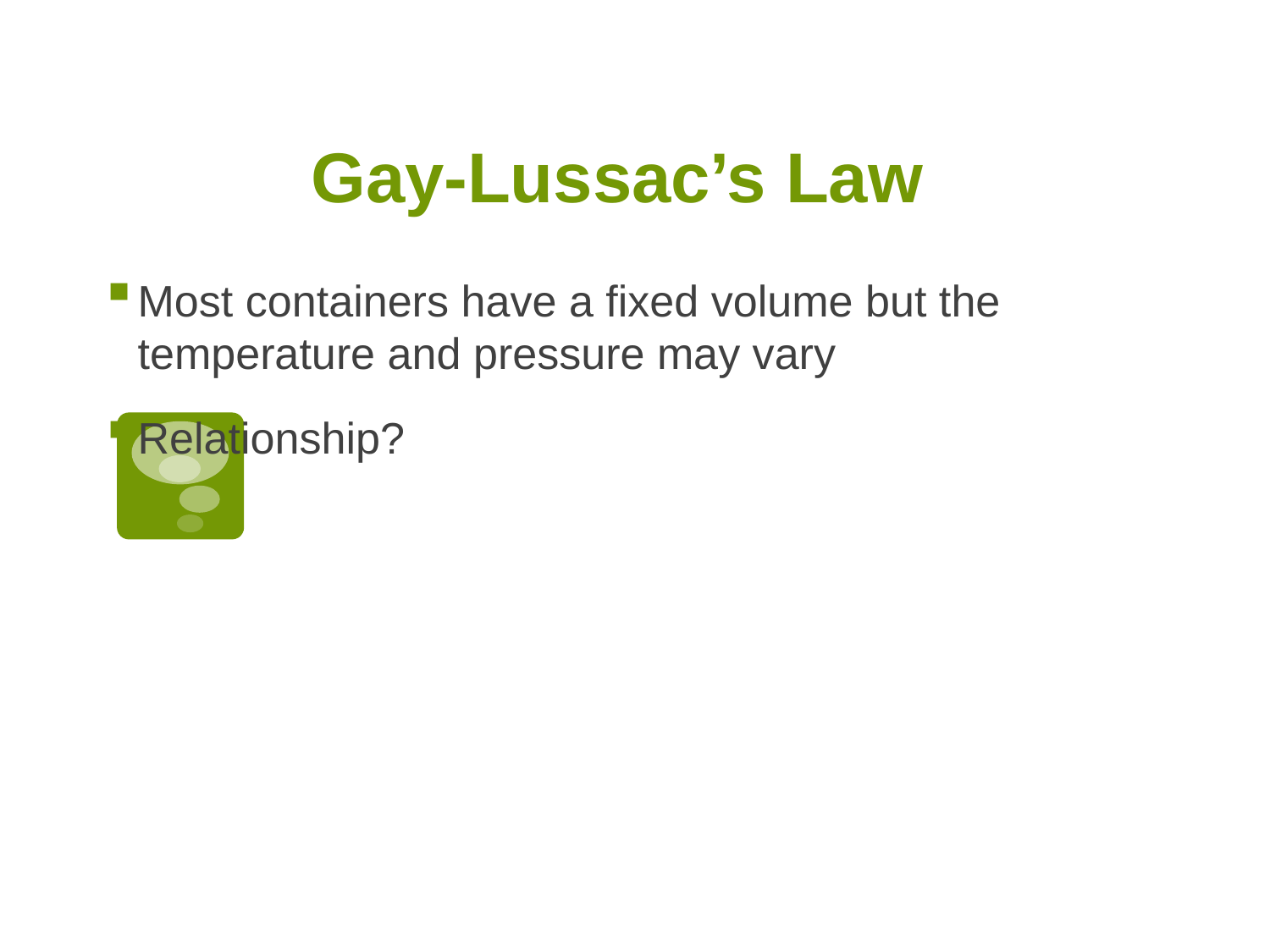

# Gay-Lussac’s Law
Most containers have a fixed volume but the temperature and pressure may vary
Relationship?